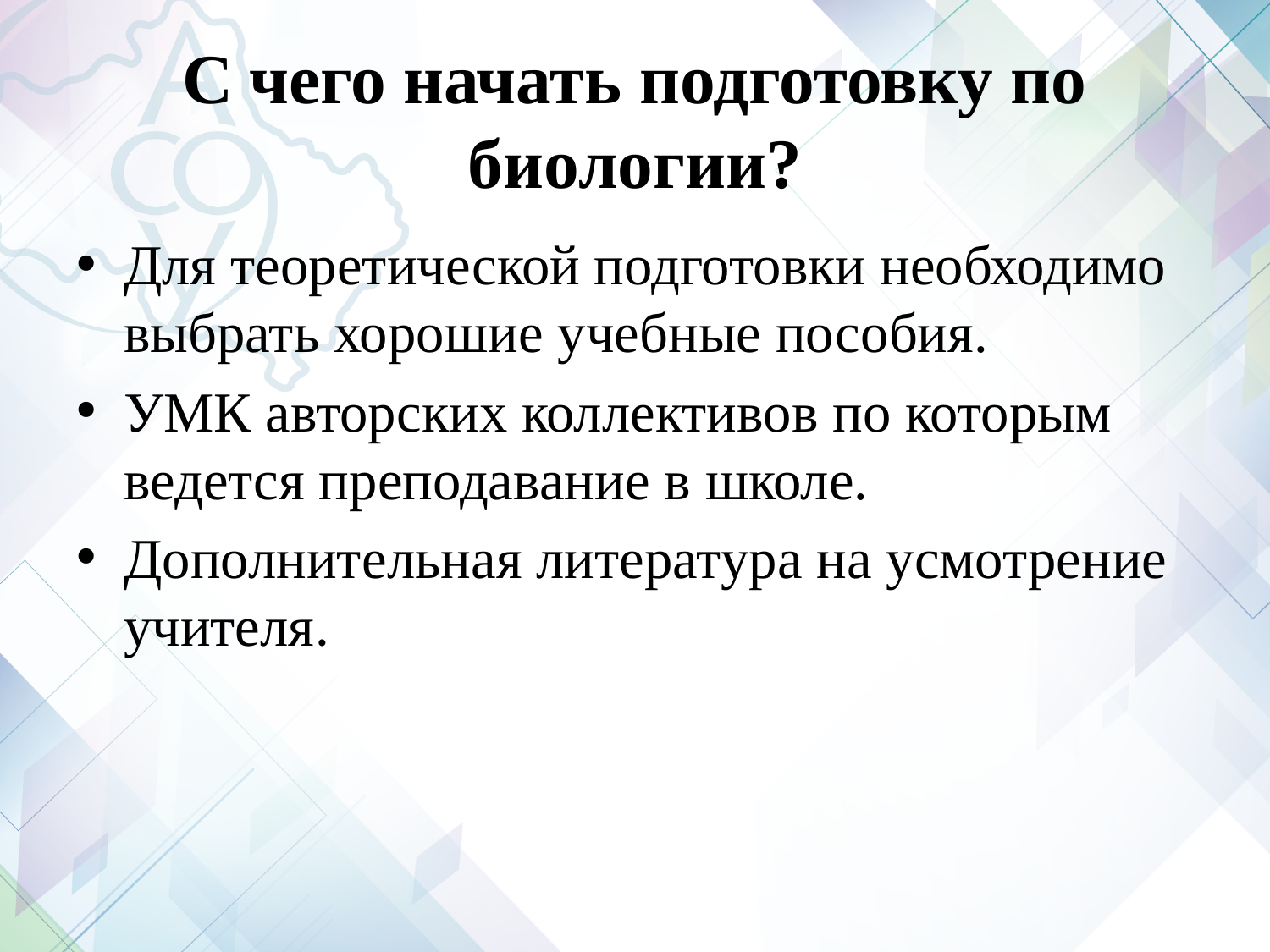

# С чего начать подготовку по биологии?
Для теоретической подготовки необходимо выбрать хорошие учебные пособия.
УМК авторских коллективов по которым ведется преподавание в школе.
Дополнительная литература на усмотрение учителя.